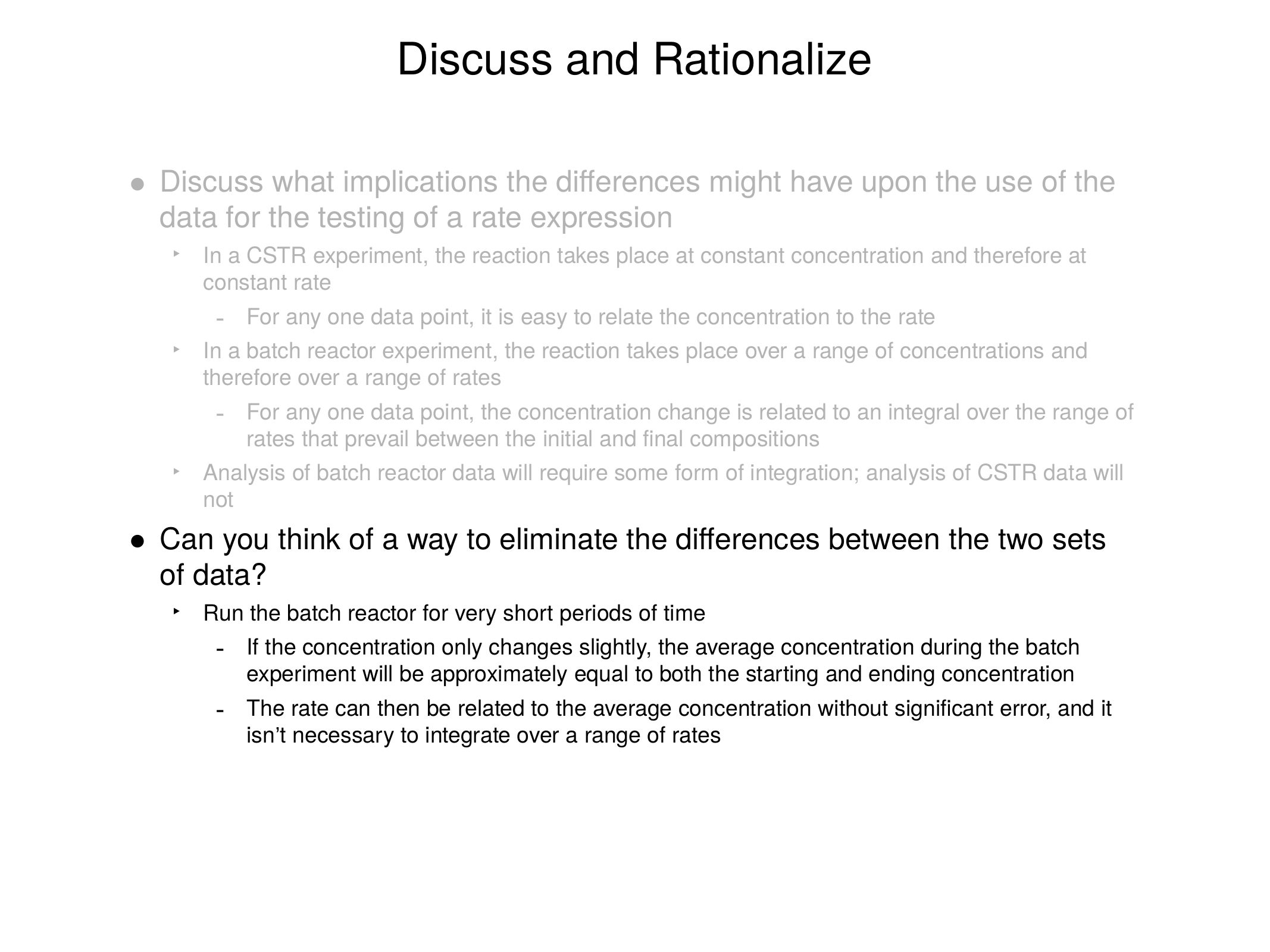

# Discuss and Rationalize
Discuss what implications the differences might have upon the use of the data for the testing of a rate expression
In a CSTR experiment, the reaction takes place at constant concentration and therefore at constant rate
For any one data point, it is easy to relate the concentration to the rate
In a batch reactor experiment, the reaction takes place over a range of concentrations and therefore over a range of rates
For any one data point, the concentration change is related to an integral over the range of rates that prevail between the initial and final compositions
Analysis of batch reactor data will require some form of integration; analysis of CSTR data will not
Can you think of a way to eliminate the differences between the two sets of data?
Run the batch reactor for very short periods of time
If the concentration only changes slightly, the average concentration during the batch experiment will be approximately equal to both the starting and ending concentration
The rate can then be related to the average concentration without significant error, and it isn’t necessary to integrate over a range of rates